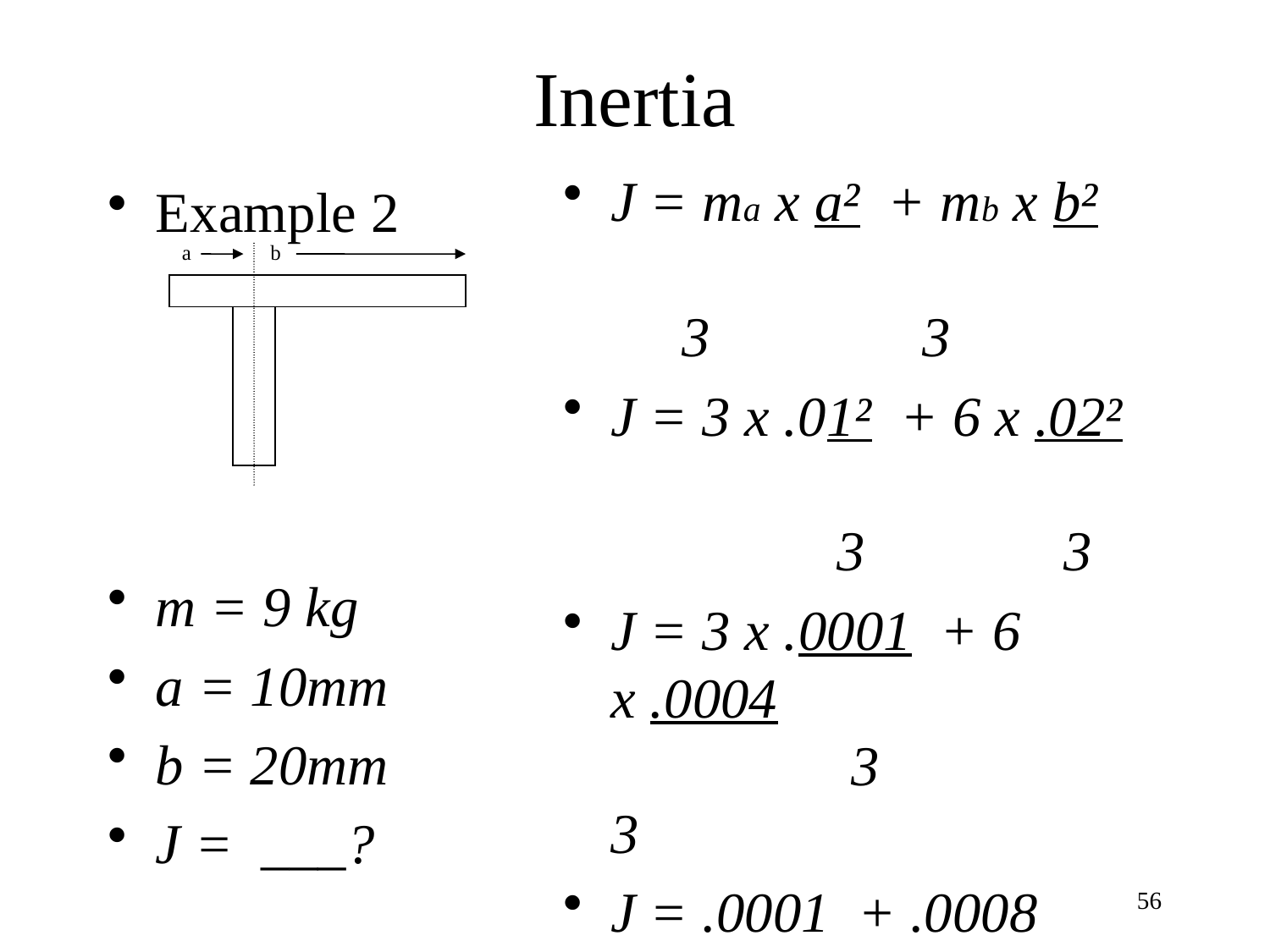

# Inertia
J = ma x a²  + mb x b² 	                                   	         3               3
J = 3 x .01²  + 6 x .02² 	                                 	       3              3
J = 3 x .0001  + 6 x .0004                                  	        3                   3
J = .0001  + .0008

J  = .0009
Example 2

m = 9 kg
a = 10mm
b = 20mm
J =  ___?

a               b

56